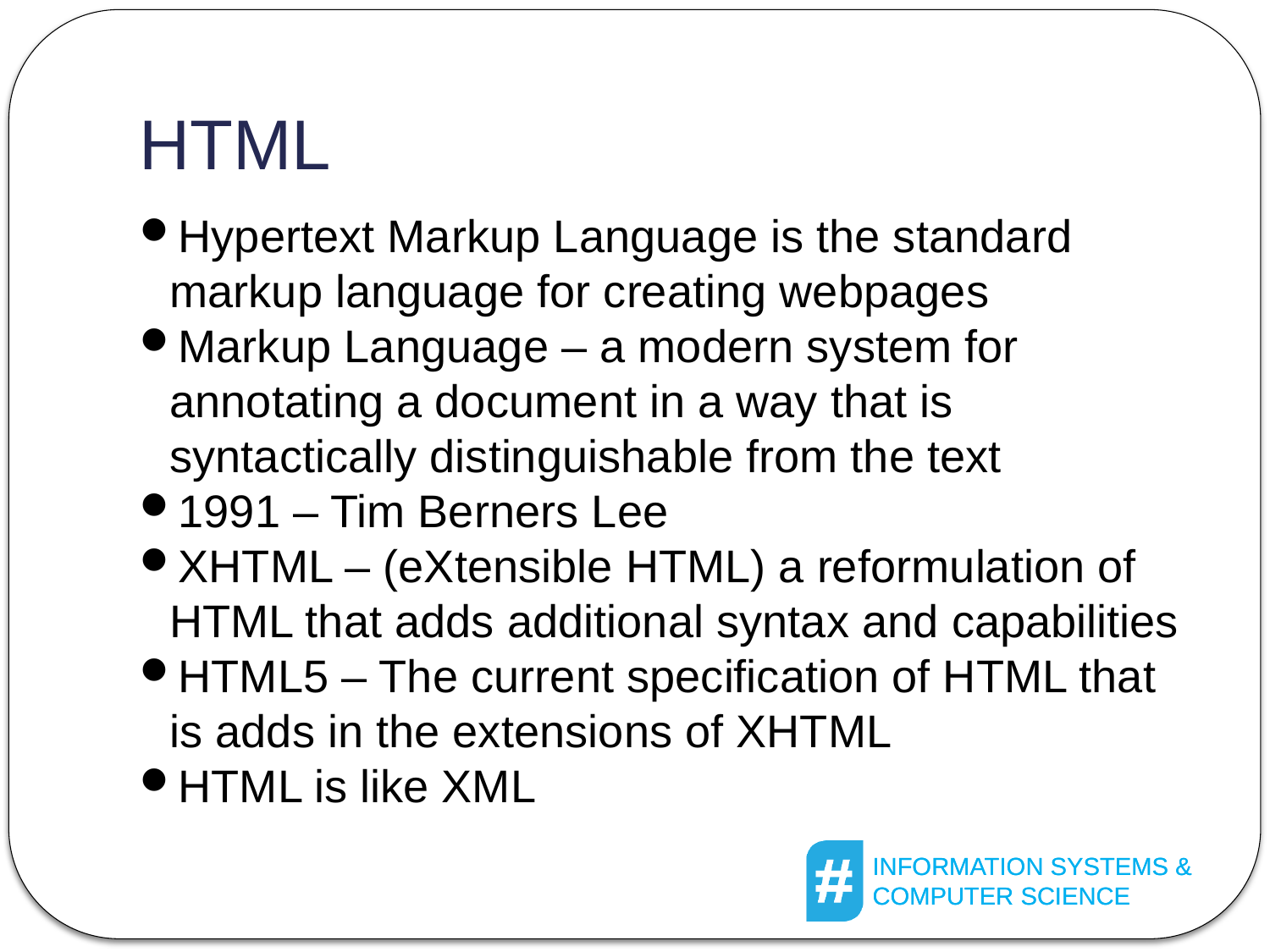

HTML
Hypertext Markup Language is the standard markup language for creating webpages
Markup Language – a modern system for annotating a document in a way that is syntactically distinguishable from the text
1991 – Tim Berners Lee
XHTML – (eXtensible HTML) a reformulation of HTML that adds additional syntax and capabilities
HTML5 – The current specification of HTML that is adds in the extensions of XHTML
HTML is like XML